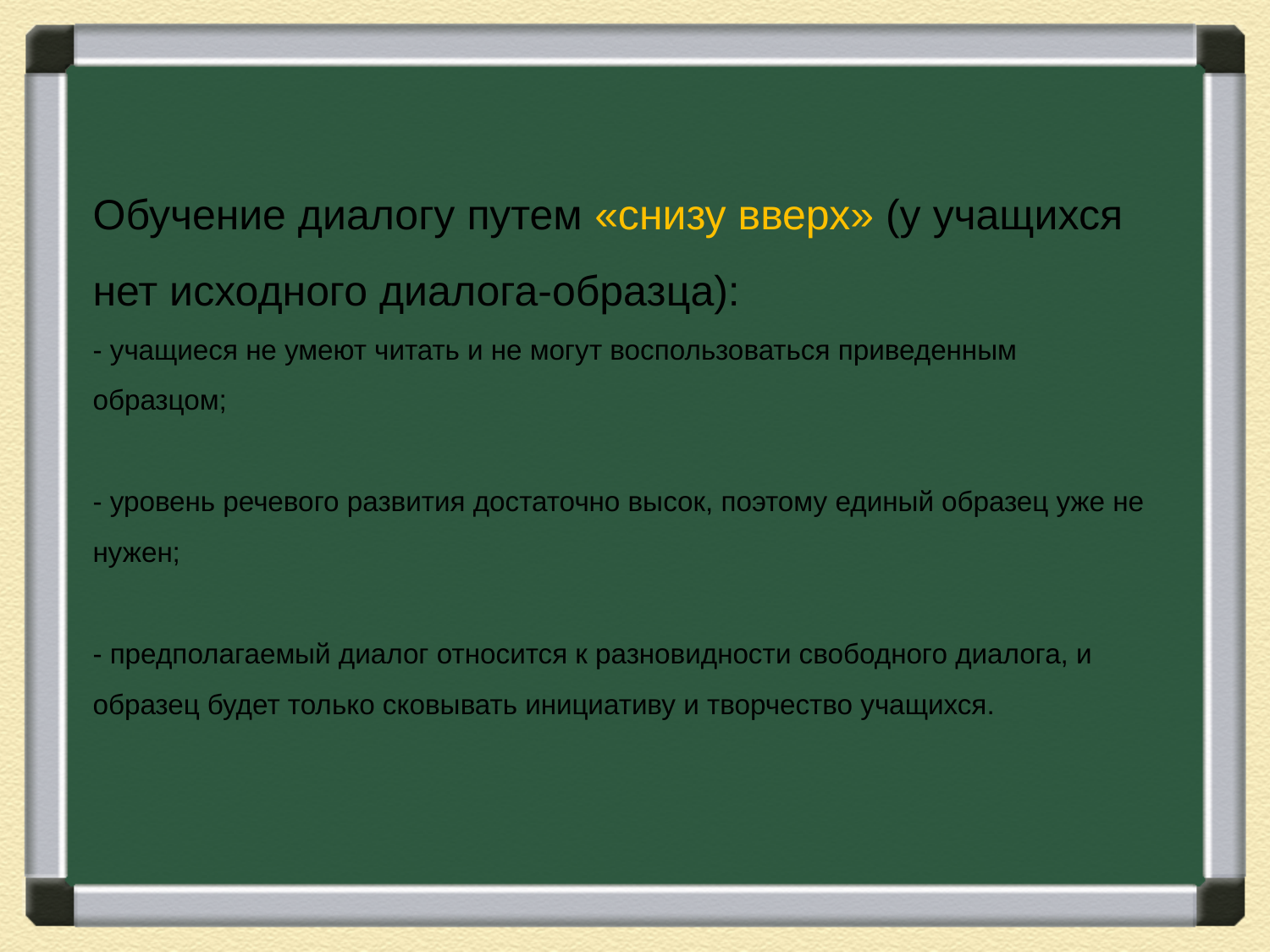

Обучение диалогу путем «снизу вверх» (у учащихся нет исходного диалога-образ­ца):
- учащиеся не умеют читать и не могут воспользоваться приведенным образцом;
- уровень речевого развития достаточно высок, поэтому единый образец уже не нужен;
- предполагаемый диалог относится к разновидности свободного диалога, и образец будет только сковывать инициативу и творчество учащихся.